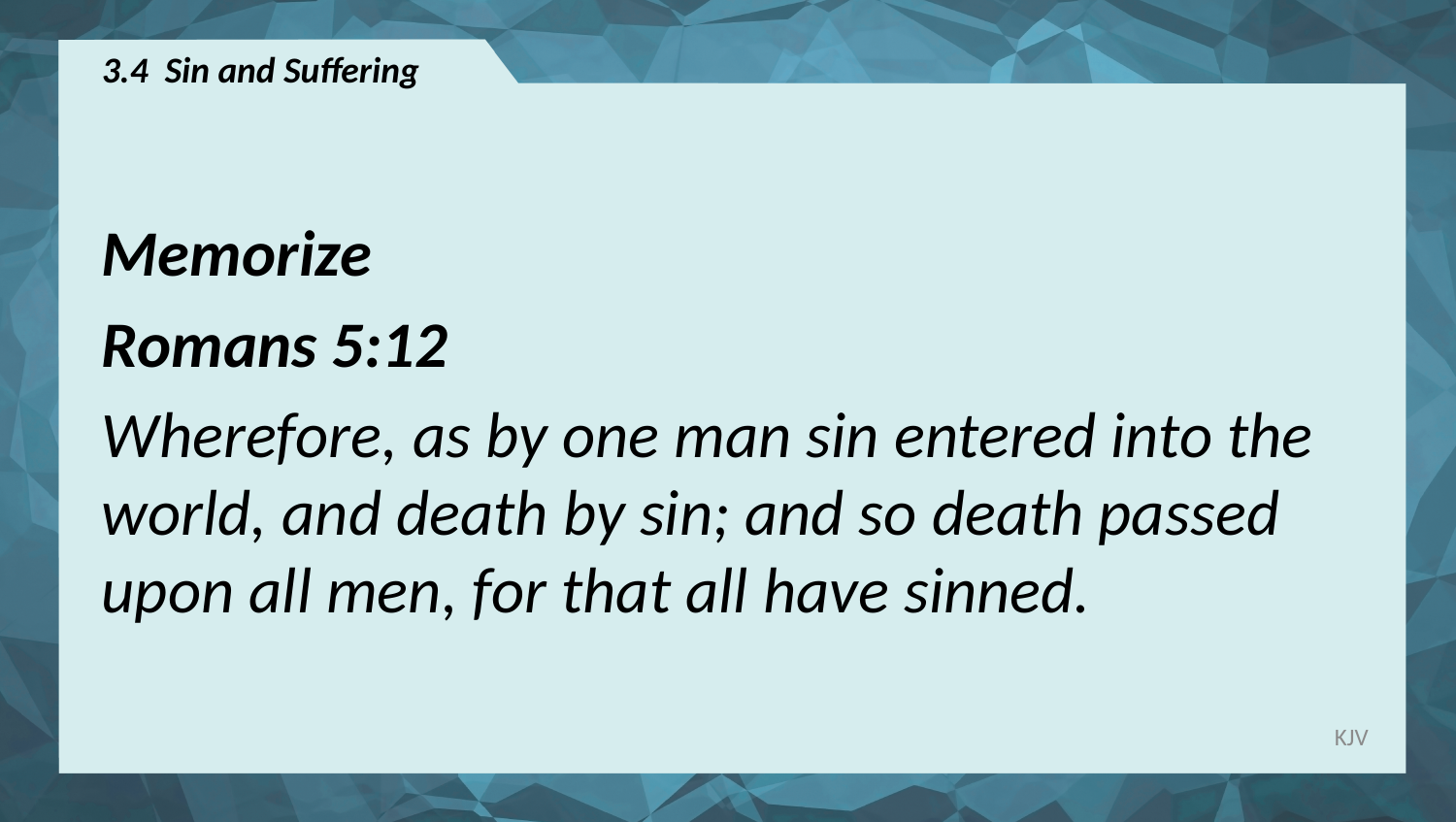

# 3.4  Sin and Suffering
Memorize
Romans 5:12
Wherefore, as by one man sin entered into the world, and death by sin; and so death passed upon all men, for that all have sinned.
KJV